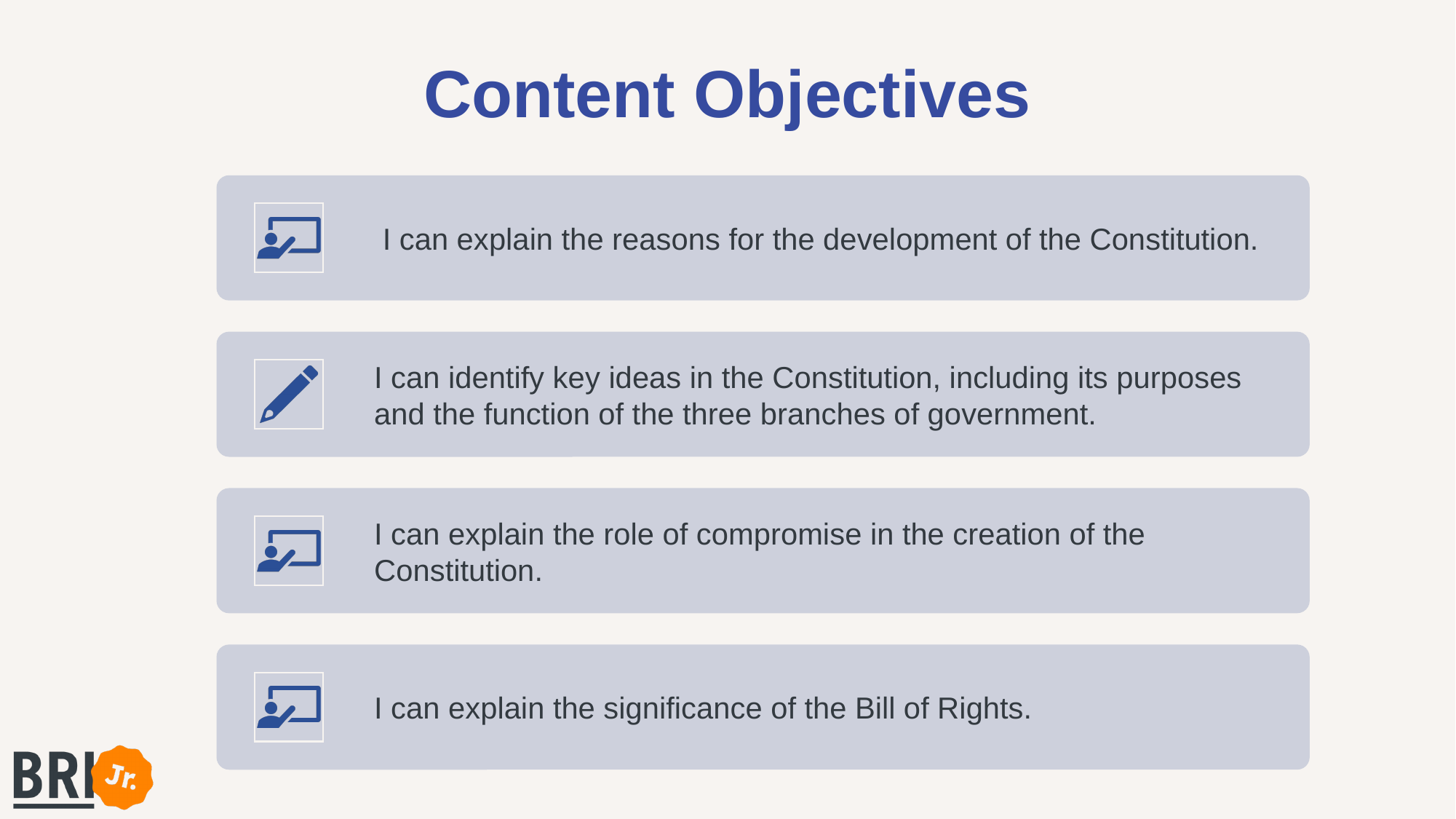

# Content Objectives
 I can explain the reasons for the development of the Constitution.
I can identify key ideas in the Constitution, including its purposes and the function of the three branches of government.
I can explain the role of compromise in the creation of the Constitution.
I can explain the significance of the Bill of Rights.